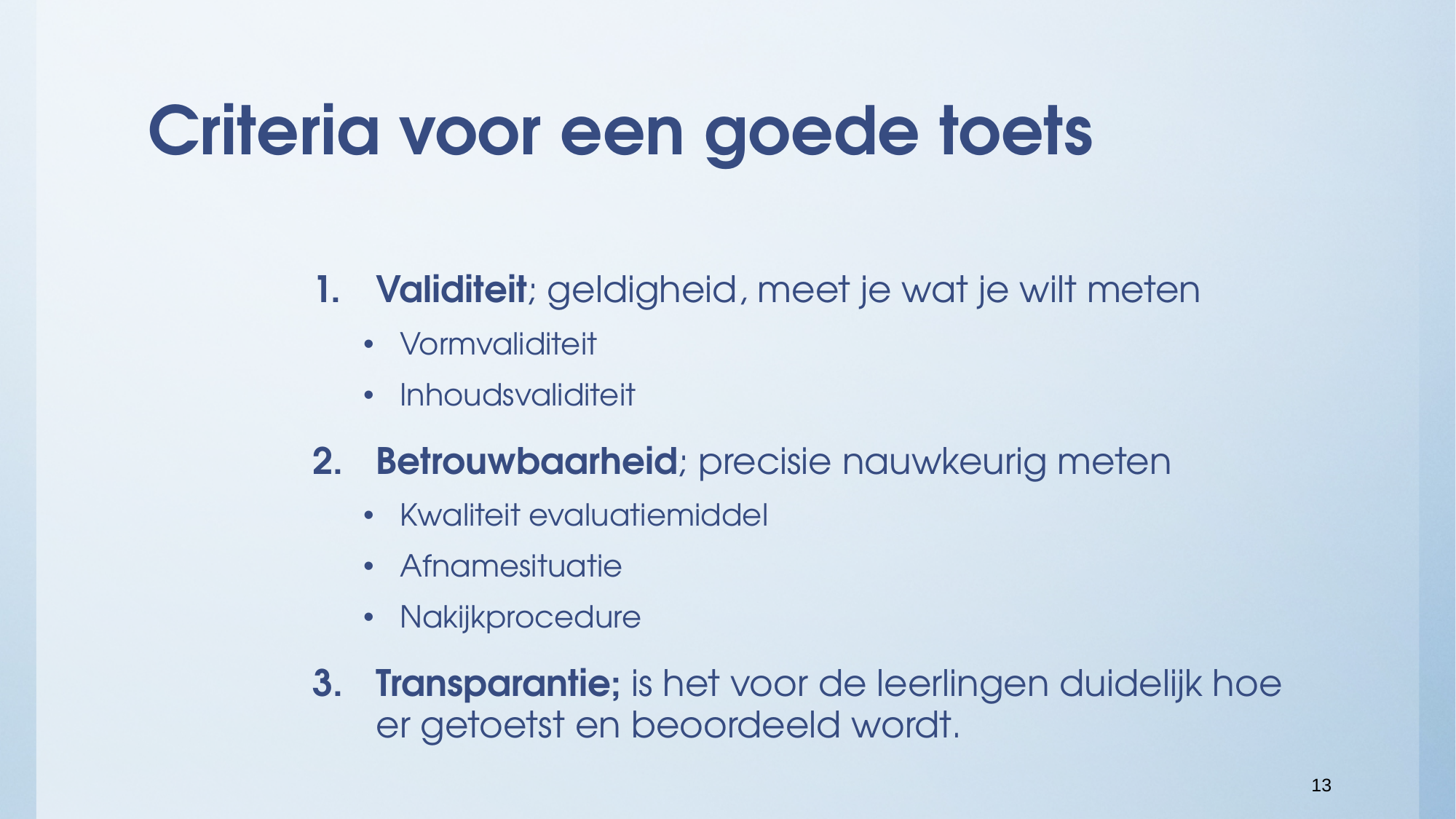

# Criteria voor een goede toets
Validiteit; geldigheid, meet je wat je wilt meten
Vormvaliditeit
Inhoudsvaliditeit
Betrouwbaarheid; precisie nauwkeurig meten
Kwaliteit evaluatiemiddel
Afnamesituatie
Nakijkprocedure
Transparantie; is het voor de leerlingen duidelijk hoe er getoetst en beoordeeld wordt.
13